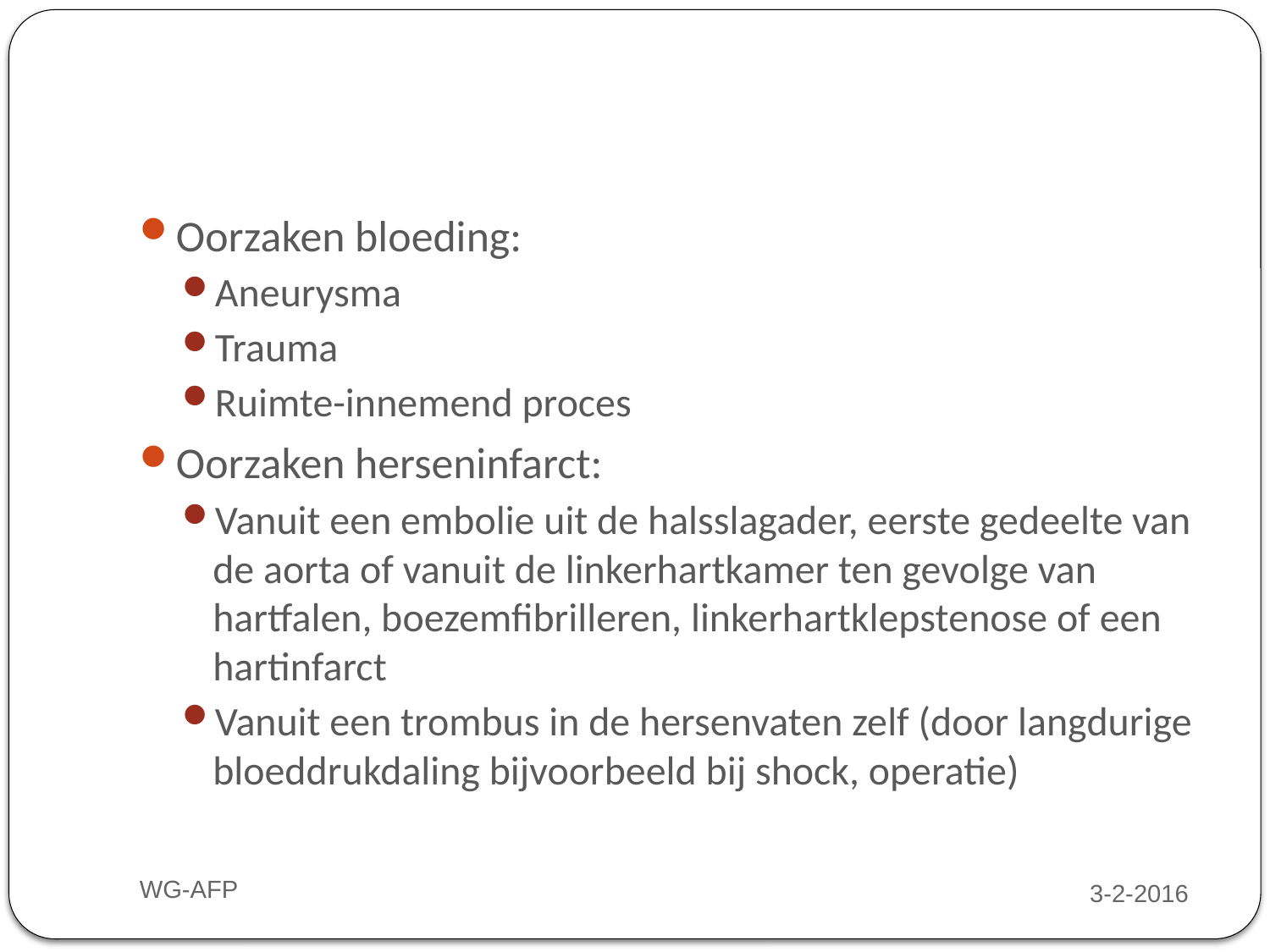

#
Oorzaken bloeding:
Aneurysma
Trauma
Ruimte-innemend proces
Oorzaken herseninfarct:
Vanuit een embolie uit de halsslagader, eerste gedeelte van de aorta of vanuit de linkerhartkamer ten gevolge van hartfalen, boezemfibrilleren, linkerhartklepstenose of een hartinfarct
Vanuit een trombus in de hersenvaten zelf (door langdurige bloeddrukdaling bijvoorbeeld bij shock, operatie)
WG-AFP
3-2-2016